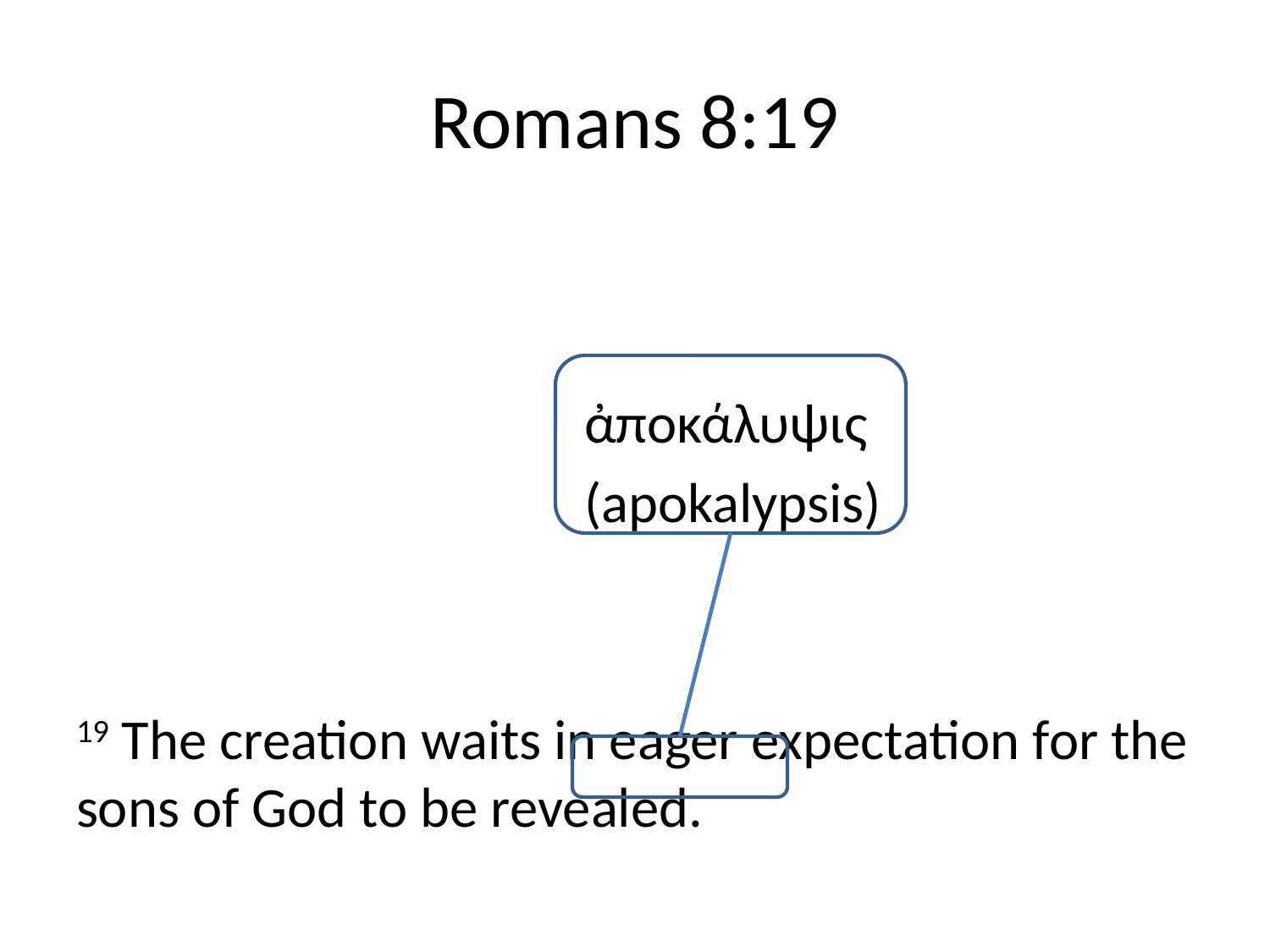

# Romans 8:19

				ἀποκάλυψις
				(apokalypsis)

19 The creation waits in eager expectation for the sons of God to be revealed.